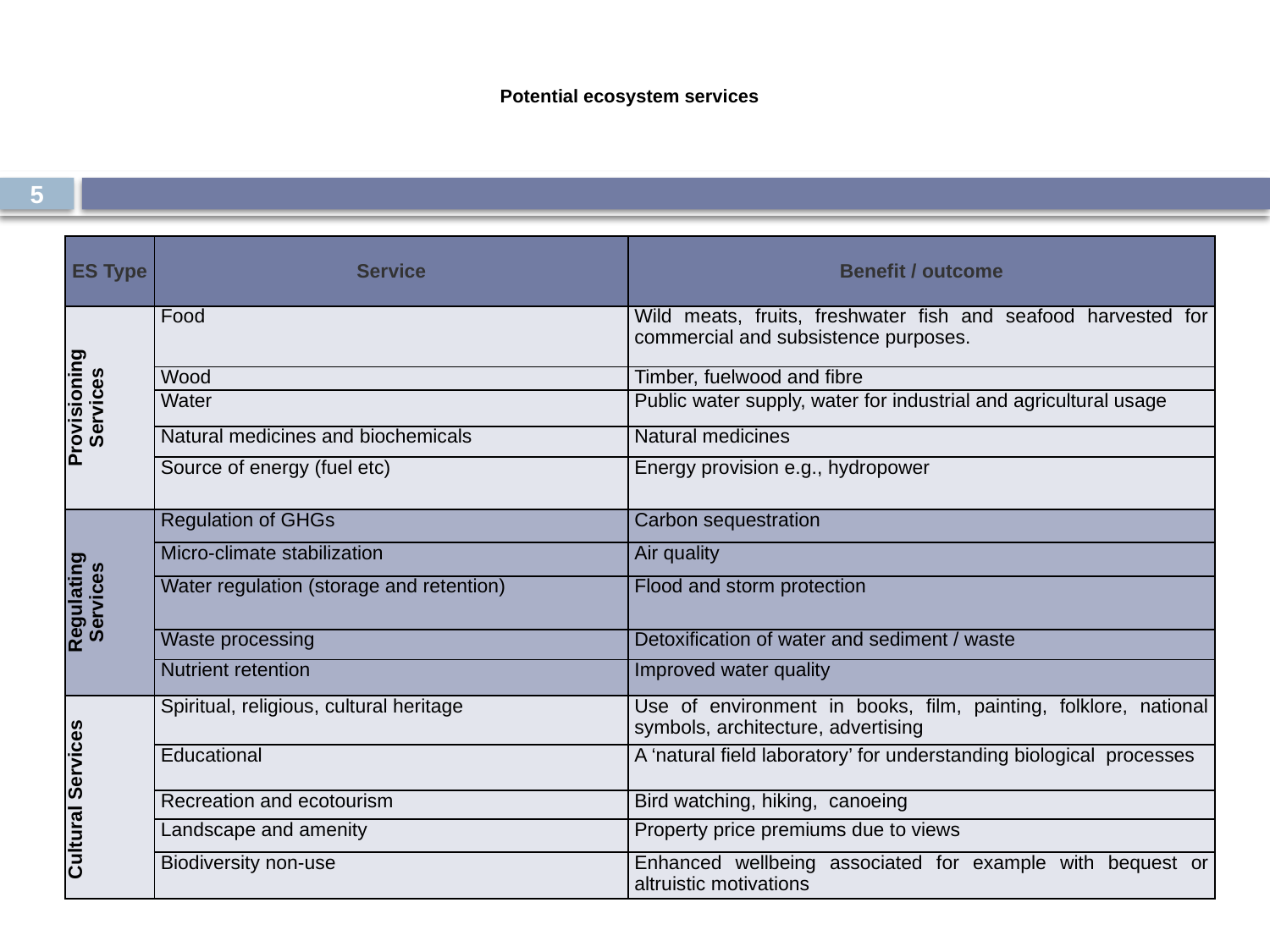

# Potential ecosystem services
5
| ES Type | Service | Benefit / outcome |
| --- | --- | --- |
| Provisioning Services | Food | Wild meats, fruits, freshwater fish and seafood harvested for commercial and subsistence purposes. |
|  | Wood | Timber, fuelwood and fibre |
|  | Water | Public water supply, water for industrial and agricultural usage |
|  | Natural medicines and biochemicals | Natural medicines |
|  | Source of energy (fuel etc) | Energy provision e.g., hydropower |
| Regulating Services | Regulation of GHGs | Carbon sequestration |
|  | Micro-climate stabilization | Air quality |
|  | Water regulation (storage and retention) | Flood and storm protection |
|  | Waste processing | Detoxification of water and sediment / waste |
|  | Nutrient retention | Improved water quality |
| Cultural Services | Spiritual, religious, cultural heritage | Use of environment in books, film, painting, folklore, national symbols, architecture, advertising |
|  | Educational | A ‘natural field laboratory’ for understanding biological processes |
|  | Recreation and ecotourism | Bird watching, hiking, canoeing |
|  | Landscape and amenity | Property price premiums due to views |
|  | Biodiversity non-use | Enhanced wellbeing associated for example with bequest or altruistic motivations |